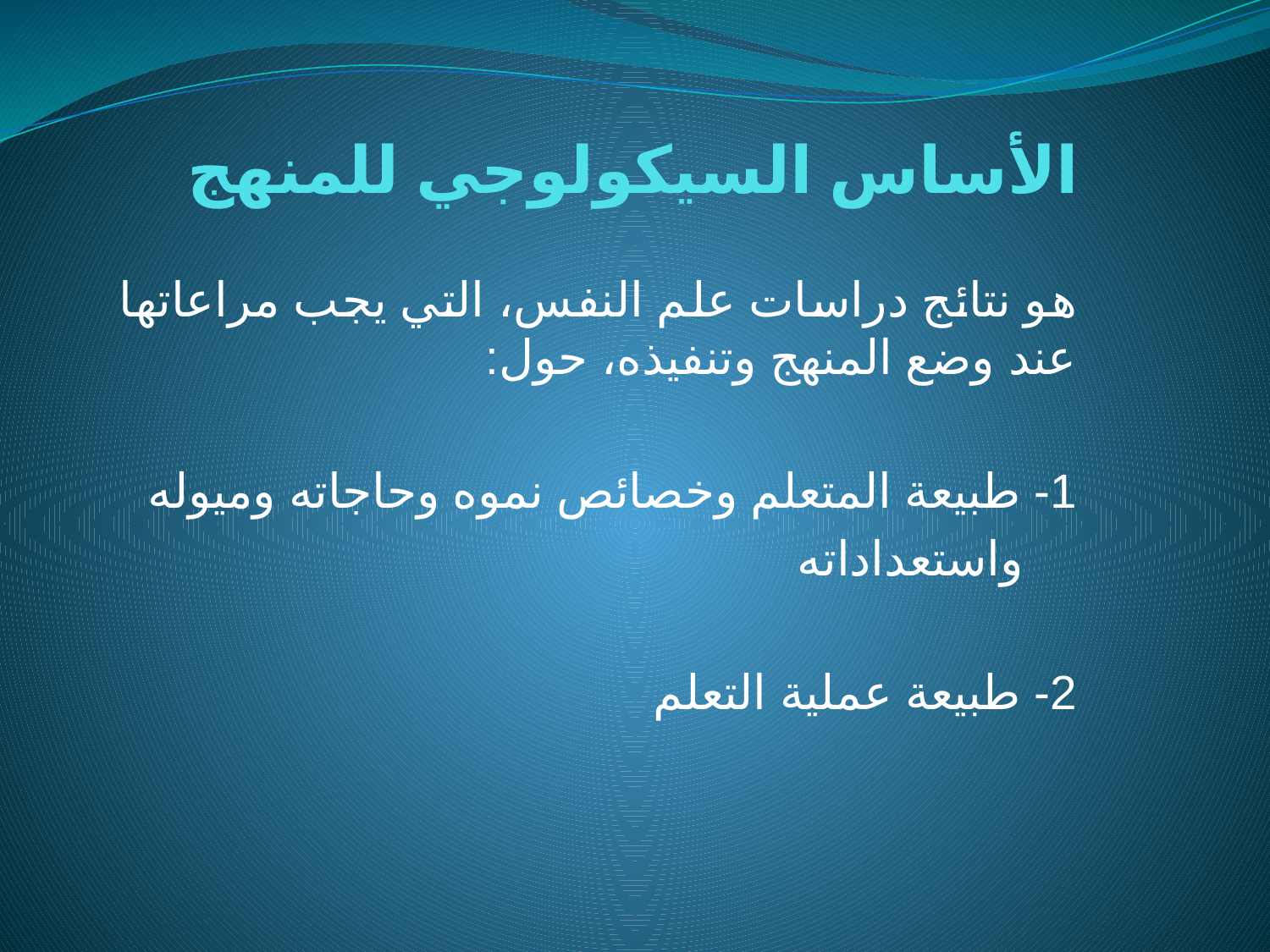

# الأساس السيكولوجي للمنهج

هو نتائج دراسات علم النفس، التي يجب مراعاتها عند وضع المنهج وتنفيذه، حول:

1- طبيعة المتعلم وخصائص نموه وحاجاته وميوله
    واستعداداته

2- طبيعة عملية التعلم